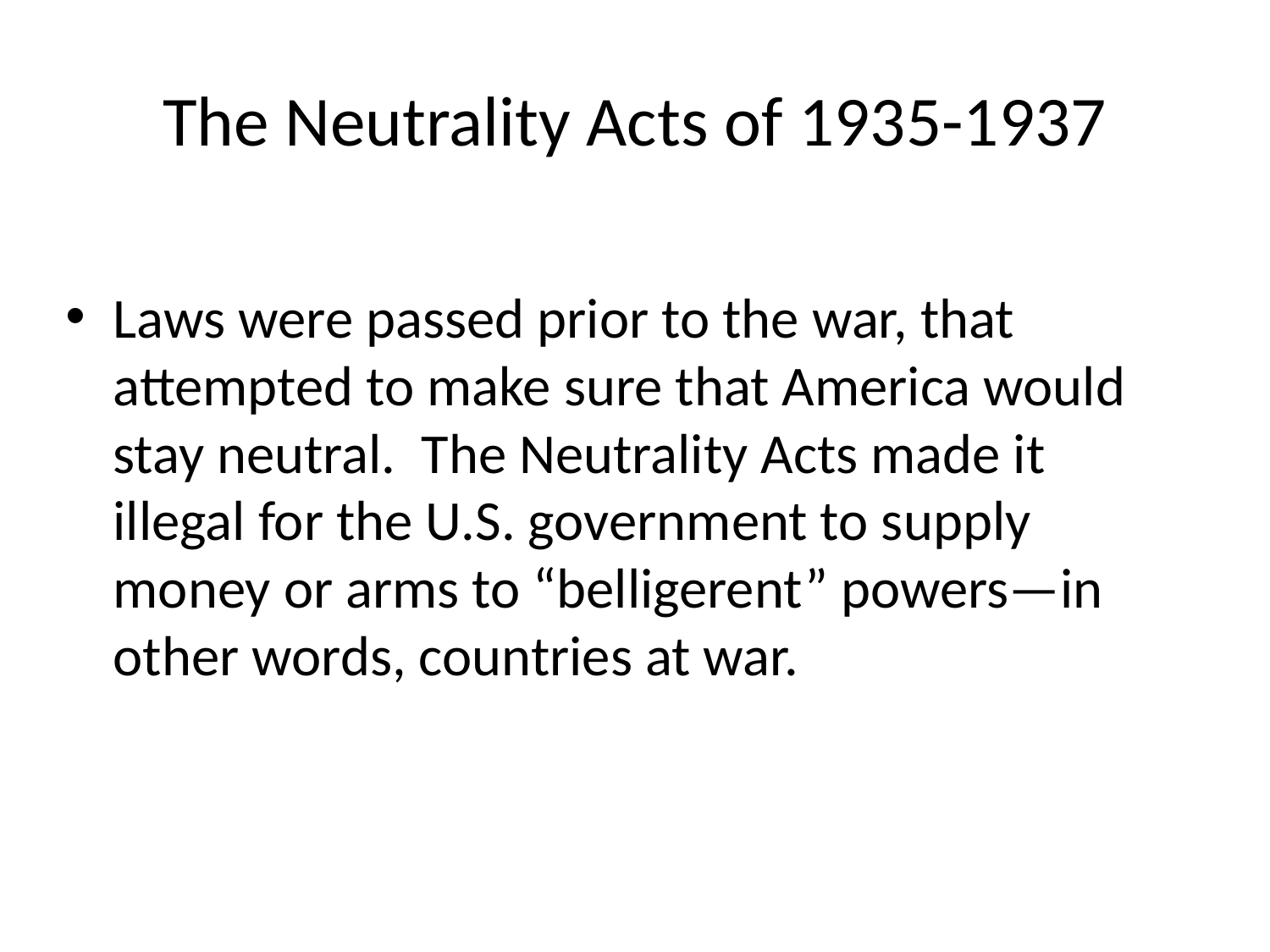

# The Neutrality Acts of 1935-1937
Laws were passed prior to the war, that attempted to make sure that America would stay neutral.  The Neutrality Acts made it illegal for the U.S. government to supply money or arms to “belligerent” powers—in other words, countries at war.